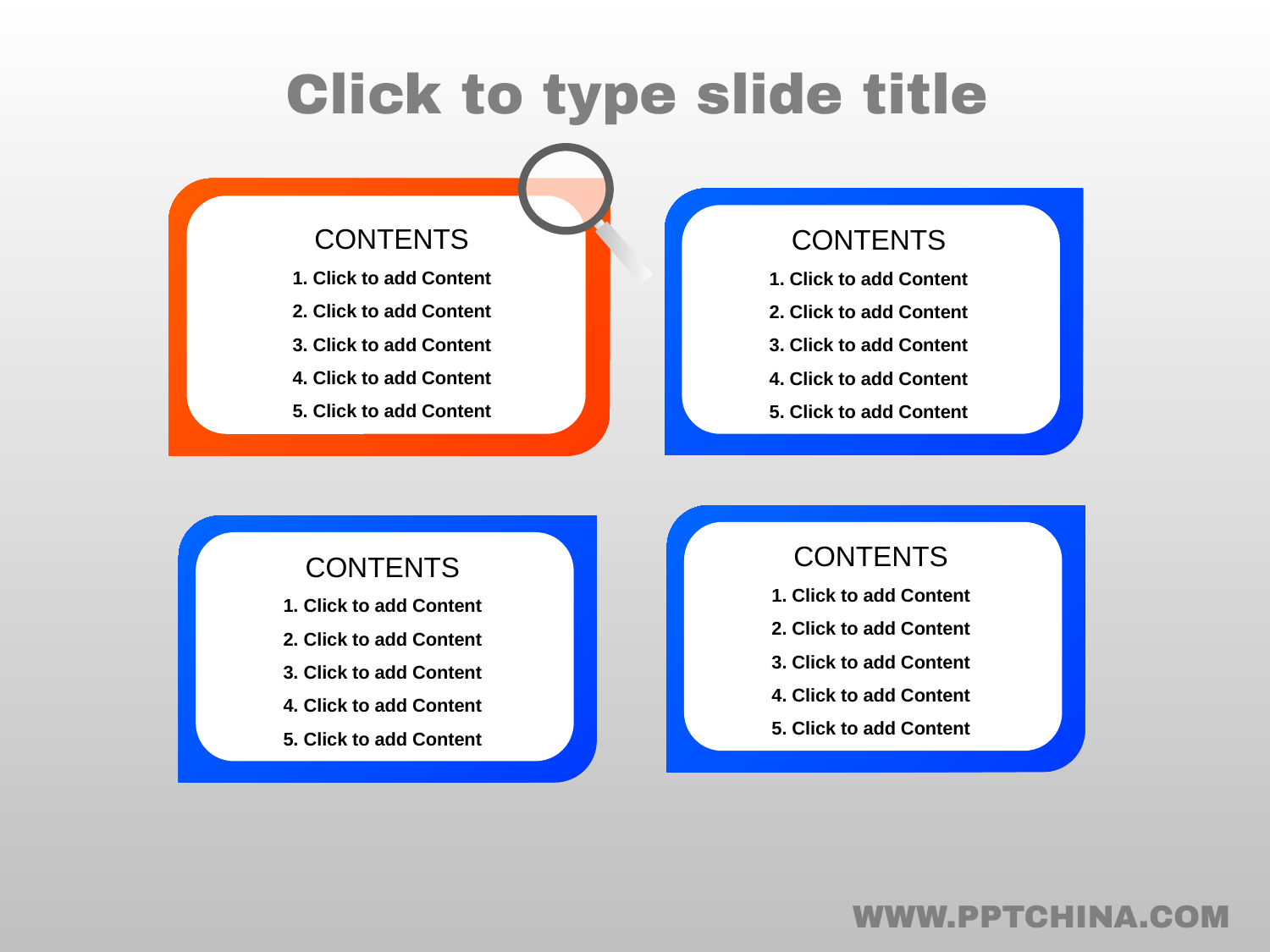

Click to type slide title

CONTENTS
1. Click to add Content
2. Click to add Content
3. Click to add Content
4. Click to add Content
5. Click to add Content
CONTENTS
1. Click to add Content
2. Click to add Content
3. Click to add Content
4. Click to add Content
5. Click to add Content

CONTENTS
1. Click to add Content
2. Click to add Content
3. Click to add Content
4. Click to add Content
5. Click to add Content
CONTENTS
1. Click to add Content
2. Click to add Content
3. Click to add Content
4. Click to add Content
5. Click to add Content